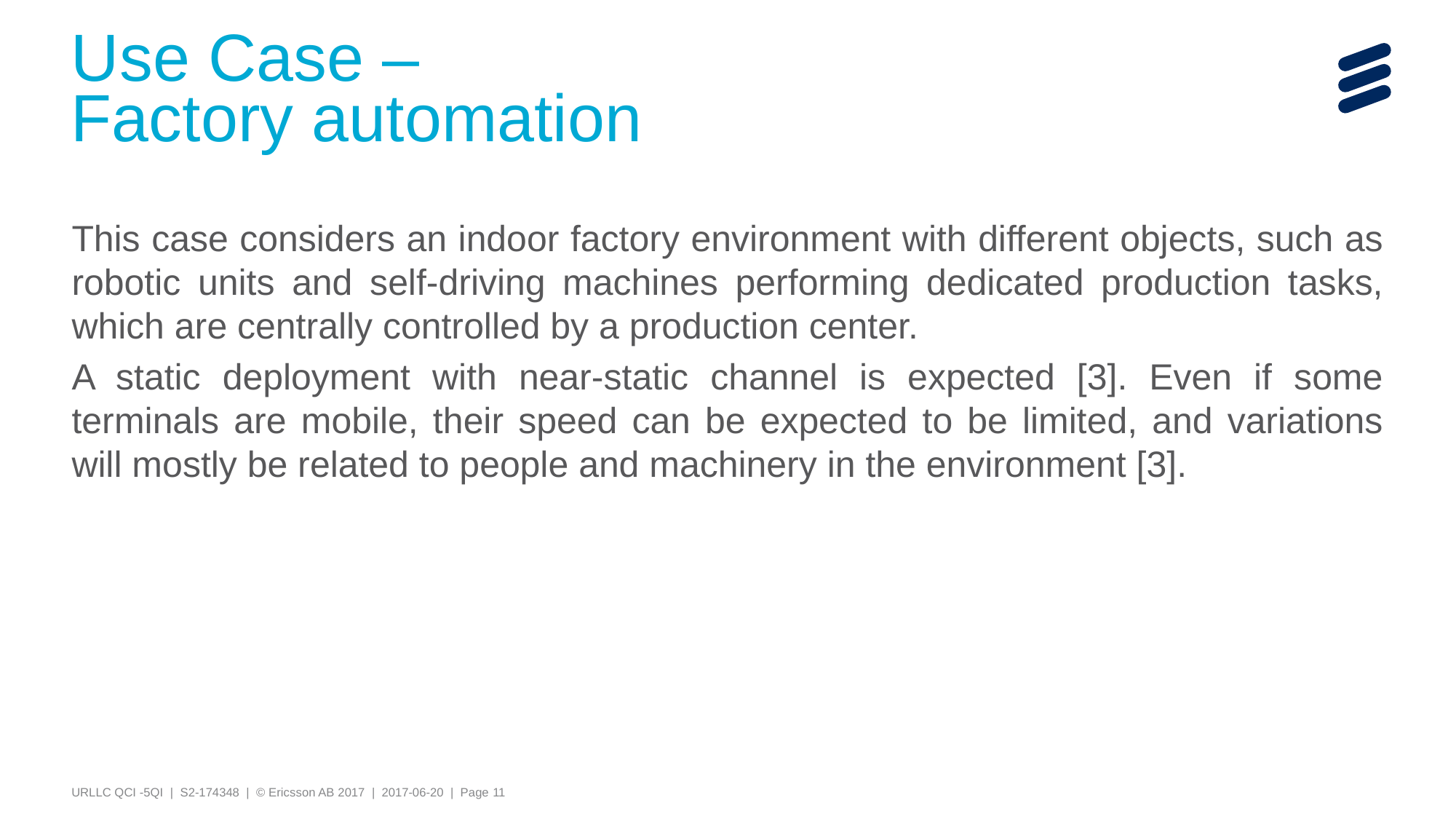

# Use Case – Factory automation
This case considers an indoor factory environment with different objects, such as robotic units and self-driving machines performing dedicated production tasks, which are centrally controlled by a production center.
A static deployment with near-static channel is expected [3]. Even if some terminals are mobile, their speed can be expected to be limited, and variations will mostly be related to people and machinery in the environment [3].